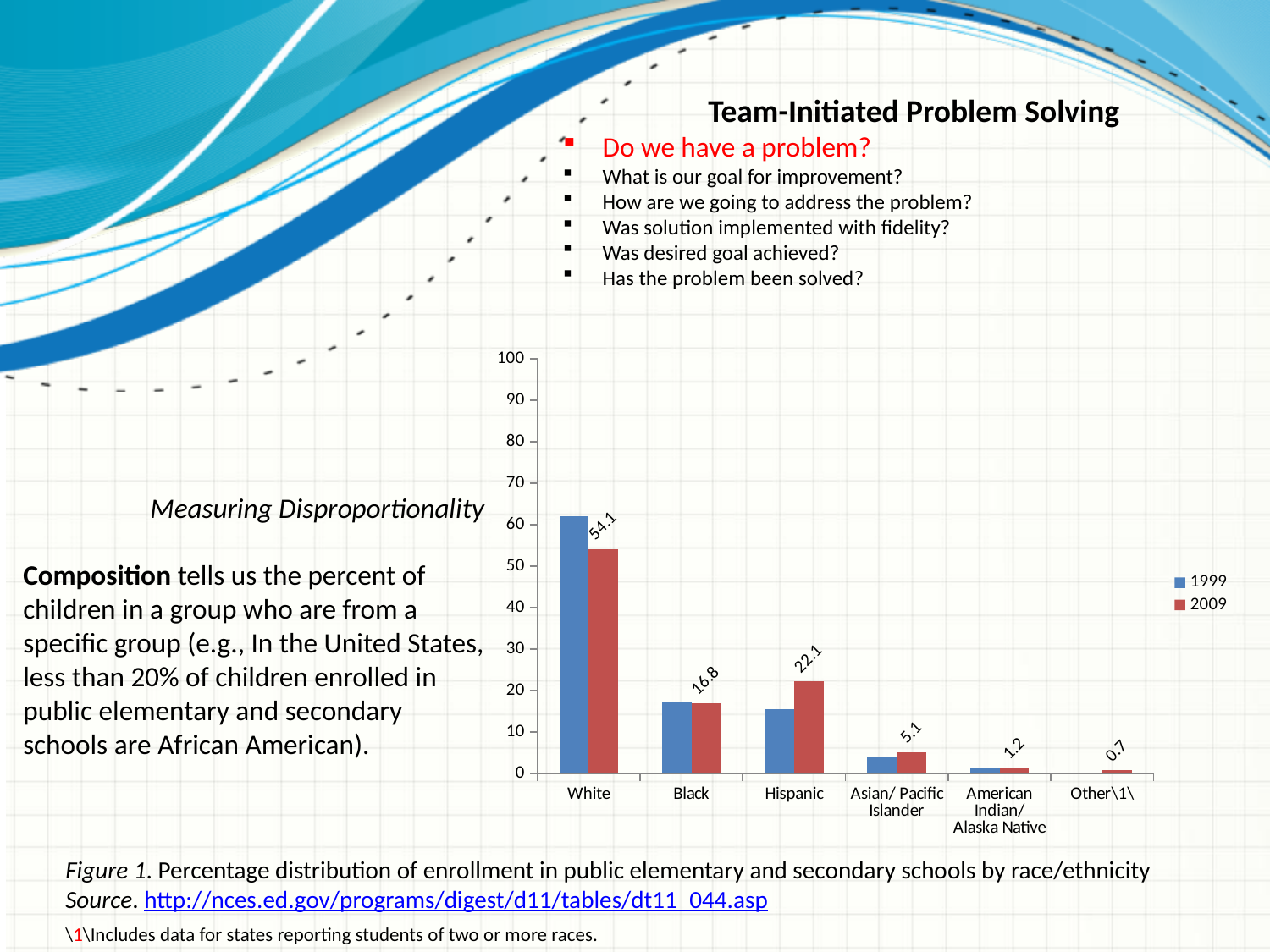

Team-Initiated Problem Solving
Do we have a problem?
What is our goal for improvement?
How are we going to address the problem?
Was solution implemented with fidelity?
Was desired goal achieved?
Has the problem been solved?

[unsupported chart]

Measuring Disproportionality

Composition tells us the percent of children in a group who are from a specific group (e.g., In the United States, less than 20% of children enrolled in public elementary and secondary schools are African American).
Figure 1. Percentage distribution of enrollment in public elementary and secondary schools by race/ethnicity
Source. http://nces.ed.gov/programs/digest/d11/tables/dt11_044.asp
\1\Includes data for states reporting students of two or more races.